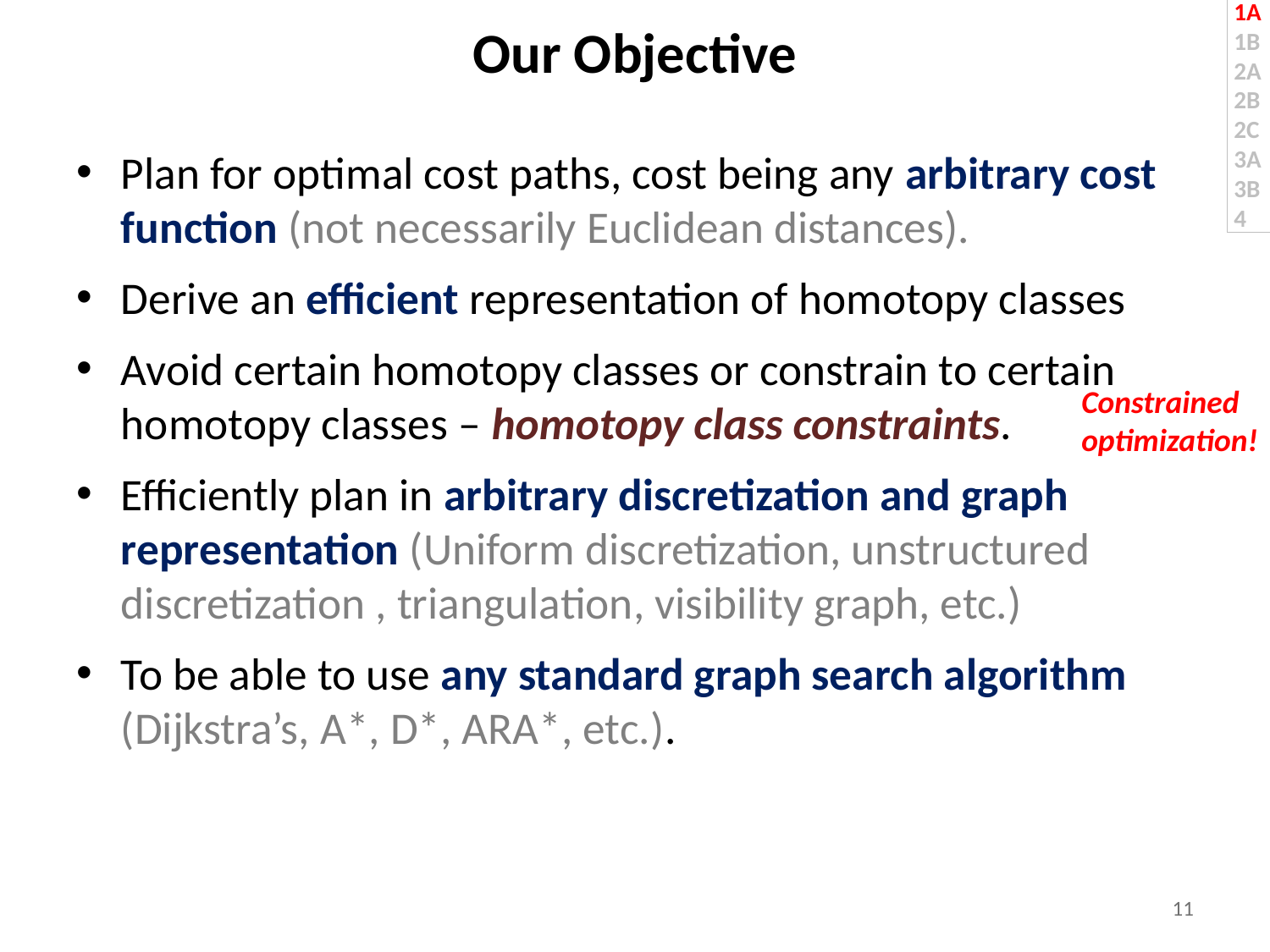

1A
1B
2A
2B
2C 3A
3B
4
Our Objective
Plan for optimal cost paths, cost being any arbitrary cost function (not necessarily Euclidean distances).
Derive an efficient representation of homotopy classes
Avoid certain homotopy classes or constrain to certain homotopy classes – homotopy class constraints.
Efficiently plan in arbitrary discretization and graph representation (Uniform discretization, unstructured discretization , triangulation, visibility graph, etc.)
To be able to use any standard graph search algorithm (Dijkstra’s, A*, D*, ARA*, etc.).
Constrained optimization!
11